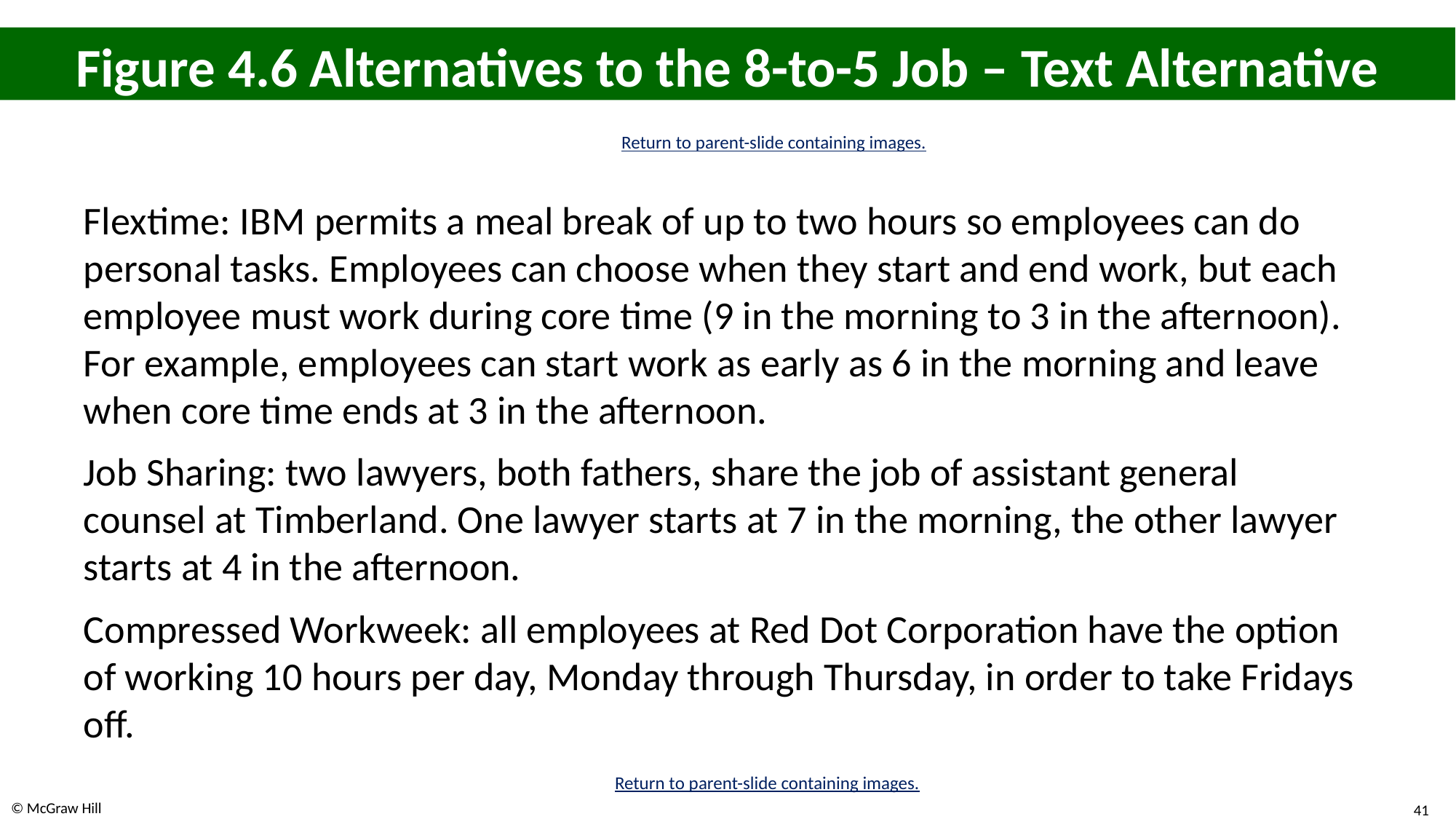

# Figure 4.6 Alternatives to the 8-to-5 Job – Text Alternative
Return to parent-slide containing images.
Flextime: I B M permits a meal break of up to two hours so employees can do personal tasks. Employees can choose when they start and end work, but each employee must work during core time (9 in the morning to 3 in the afternoon). For example, employees can start work as early as 6 in the morning and leave when core time ends at 3 in the afternoon.
Job Sharing: two lawyers, both fathers, share the job of assistant general counsel at Timberland. One lawyer starts at 7 in the morning, the other lawyer starts at 4 in the afternoon.
Compressed Workweek: all employees at Red Dot Corporation have the option of working 10 hours per day, Monday through Thursday, in order to take Fridays off.
Return to parent-slide containing images.